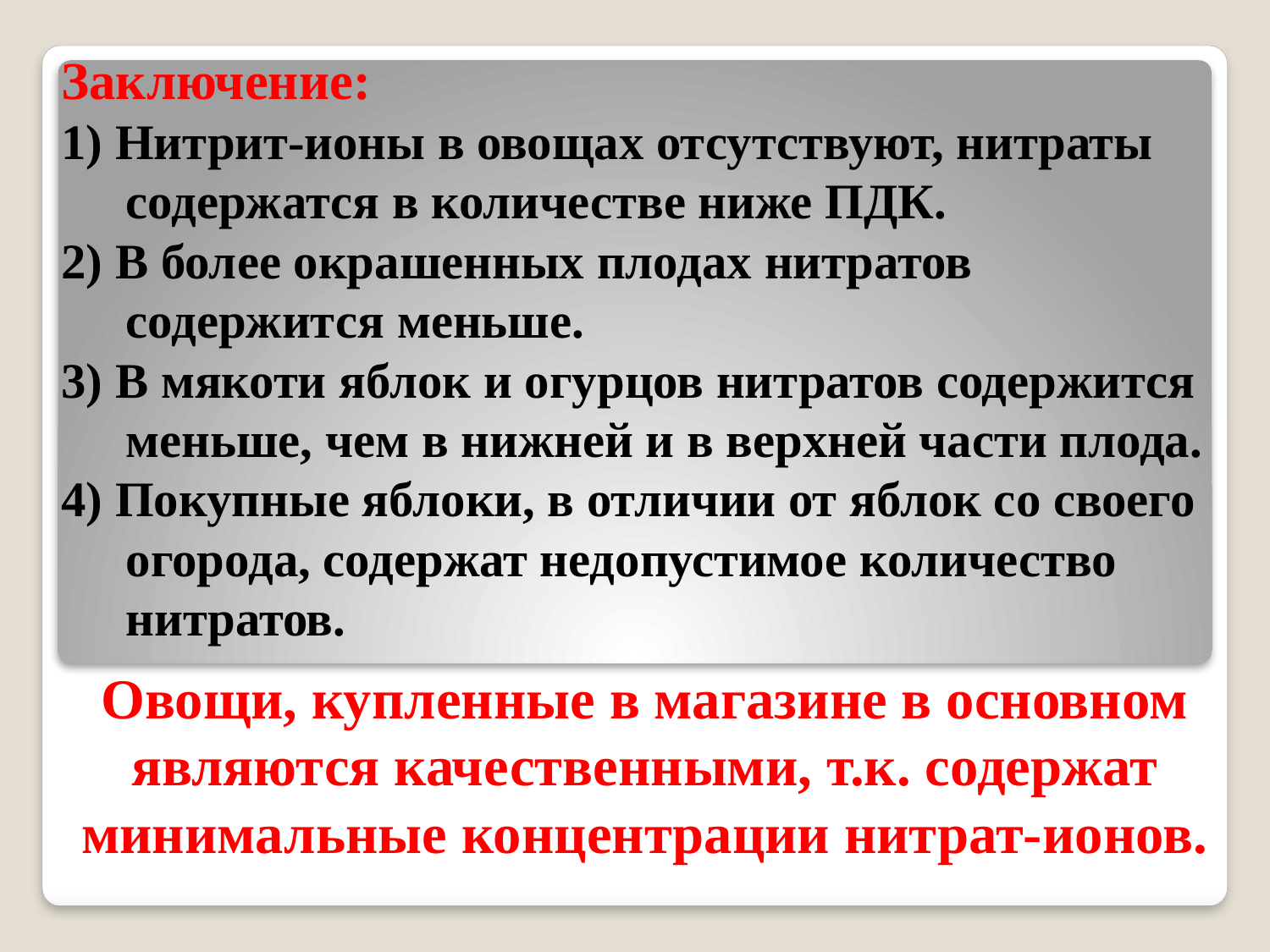

Заключение:
1) Нитрит-ионы в овощах отсутствуют, нитраты содержатся в количестве ниже ПДК.
2) В более окрашенных плодах нитратов содержится меньше.
3) В мякоти яблок и огурцов нитратов содержится меньше, чем в нижней и в верхней части плода.
4) Покупные яблоки, в отличии от яблок со своего огорода, содержат недопустимое количество нитратов.
Овощи, купленные в магазине в основном являются качественными, т.к. содержат минимальные концентрации нитрат-ионов.